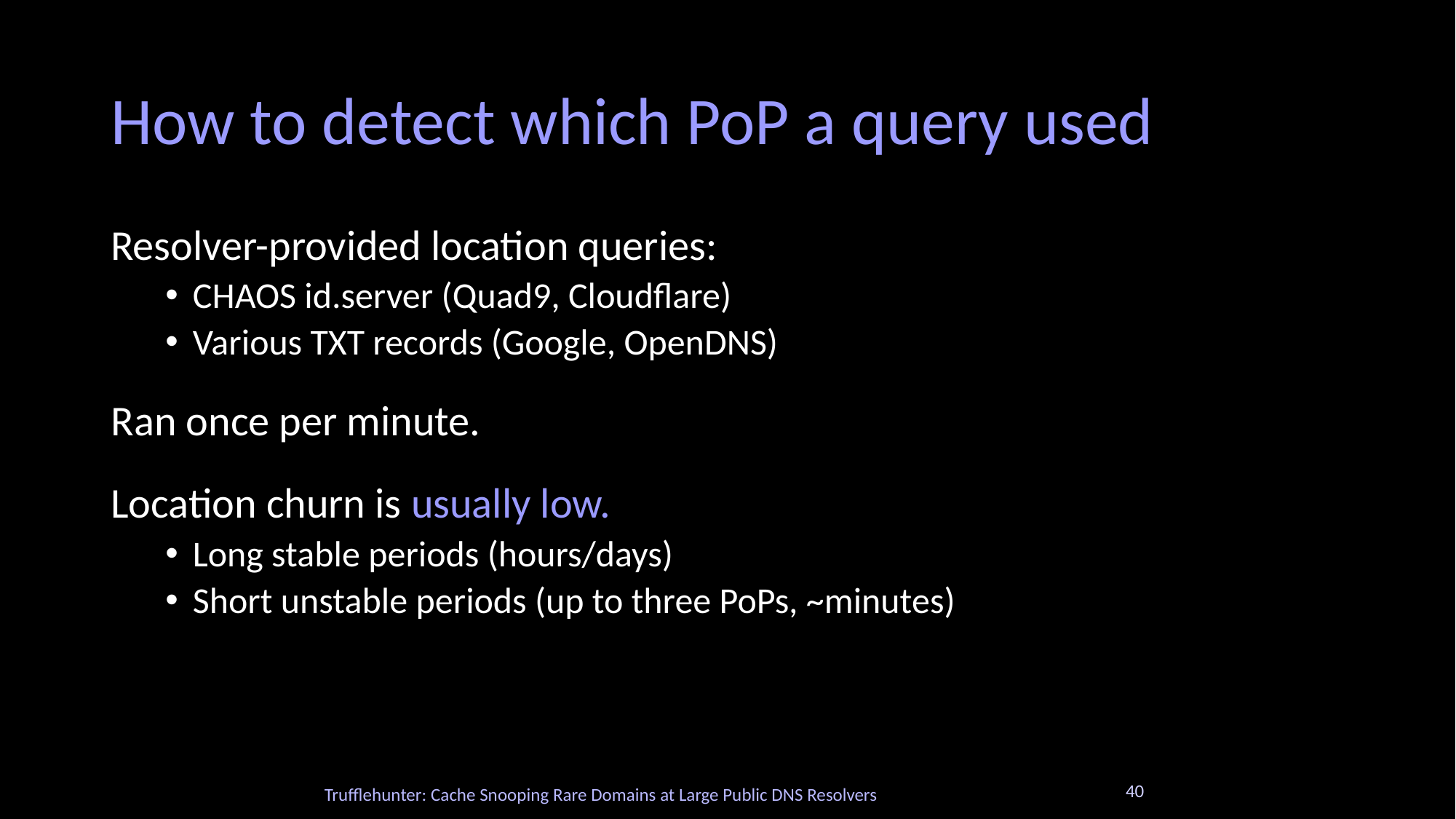

# How to detect which PoP a query used
Resolver-provided location queries:
CHAOS id.server (Quad9, Cloudflare)
Various TXT records (Google, OpenDNS)
Ran once per minute.
Location churn is usually low.
Long stable periods (hours/days)
Short unstable periods (up to three PoPs, ~minutes)
40
Trufflehunter: Cache Snooping Rare Domains at Large Public DNS Resolvers